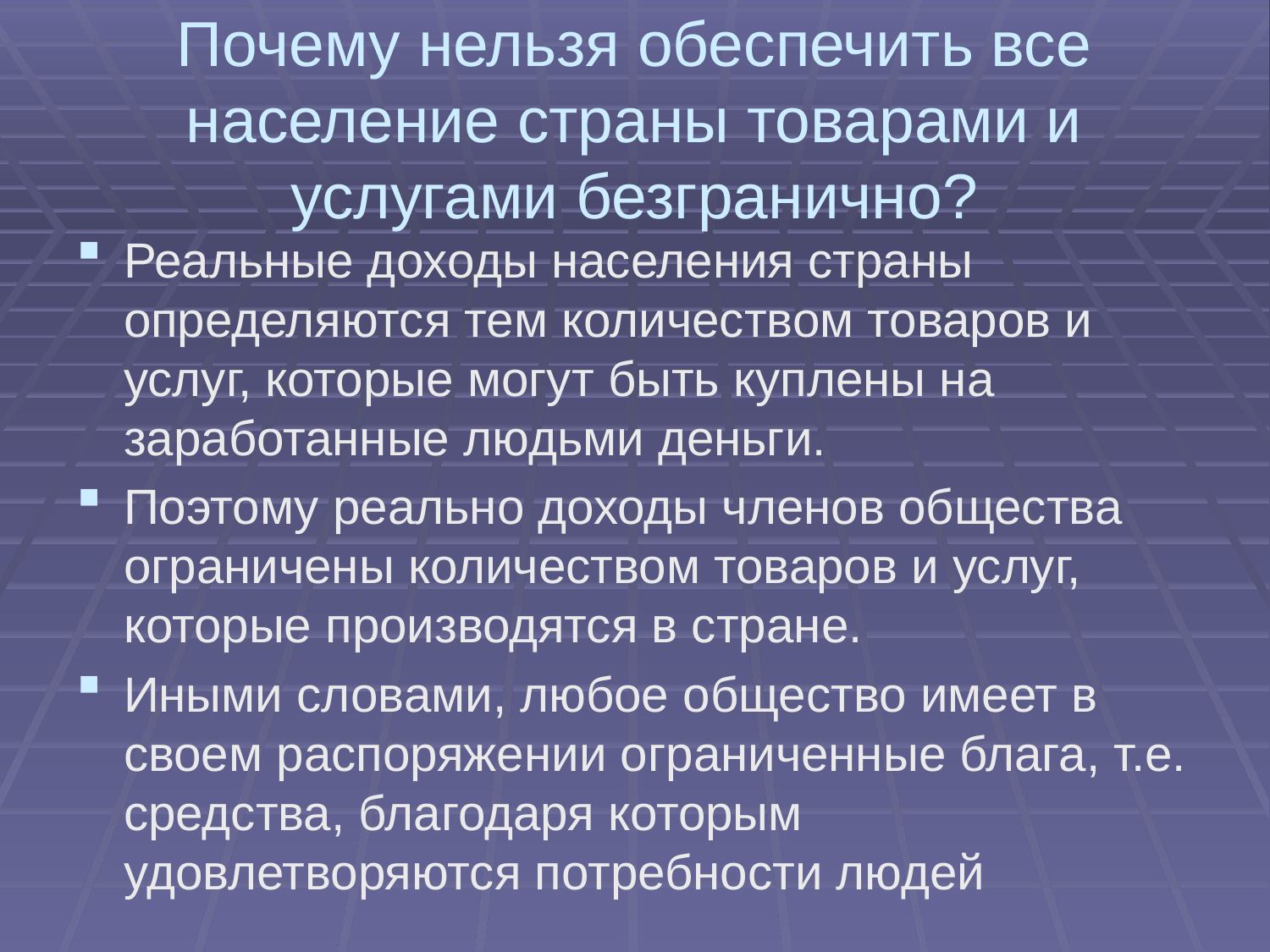

# Почему нельзя обеспечить все население страны товарами и услугами безгранично?
Реальные доходы населения страны определяются тем количеством товаров и услуг, которые могут быть куплены на заработанные людьми деньги.
Поэтому реально доходы членов общества ограничены количеством товаров и услуг, которые производятся в стране.
Иными словами, любое общество имеет в своем распоряжении ограниченные блага, т.е. средства, благодаря которым удовлетворяются потребности людей